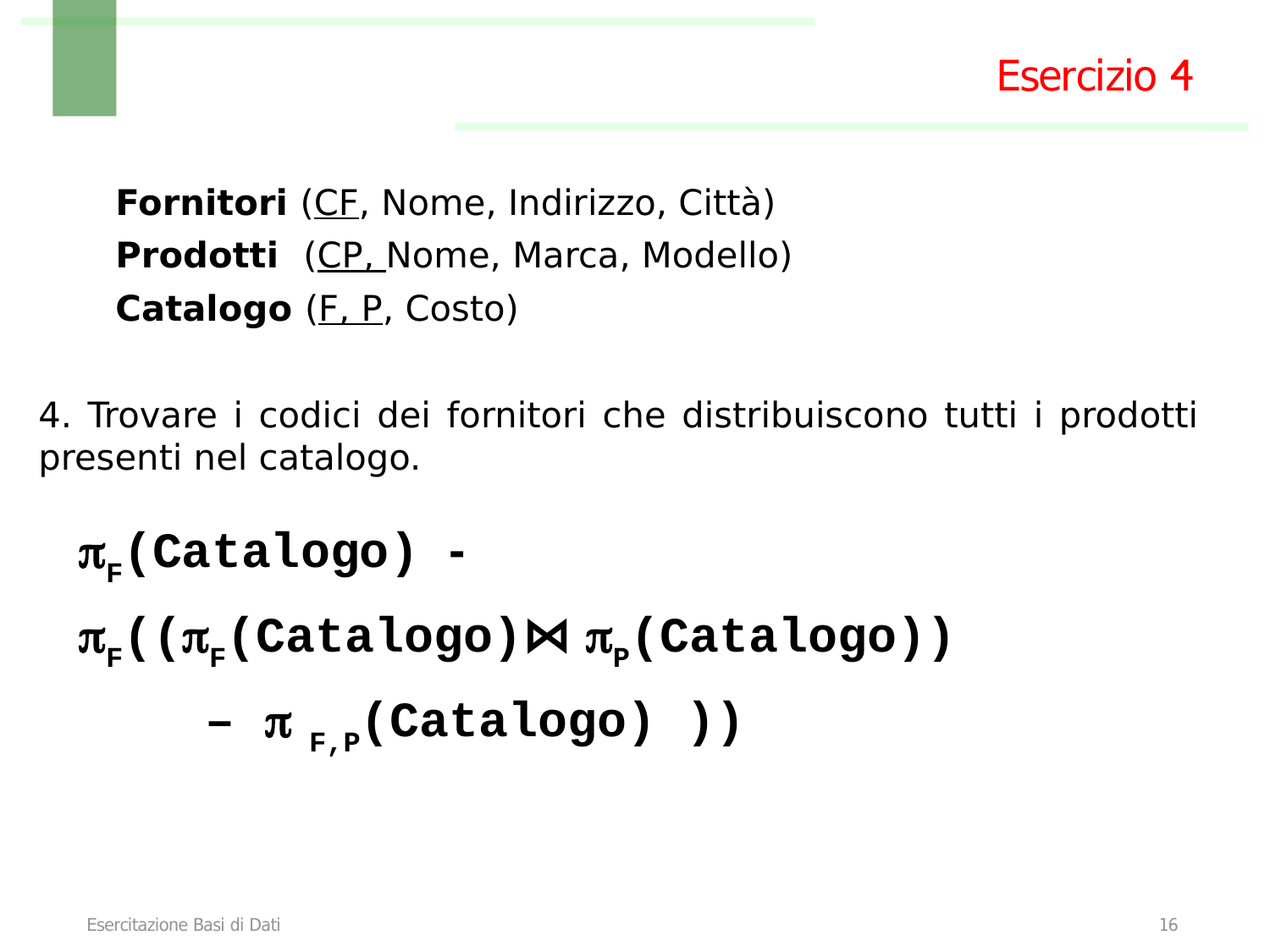

Esercizio 4

	Fornitori (CF, Nome, Indirizzo, Città)
	Prodotti  (CP, Nome, Marca, Modello)
	Catalogo (F, P, Costo)
4. Trovare i codici dei fornitori che distribuiscono tutti i prodotti presenti nel catalogo.

 	πF(Catalogo) -
	πF((πF(Catalogo)⋈ πP(Catalogo))
		– π F,P(Catalogo) ))